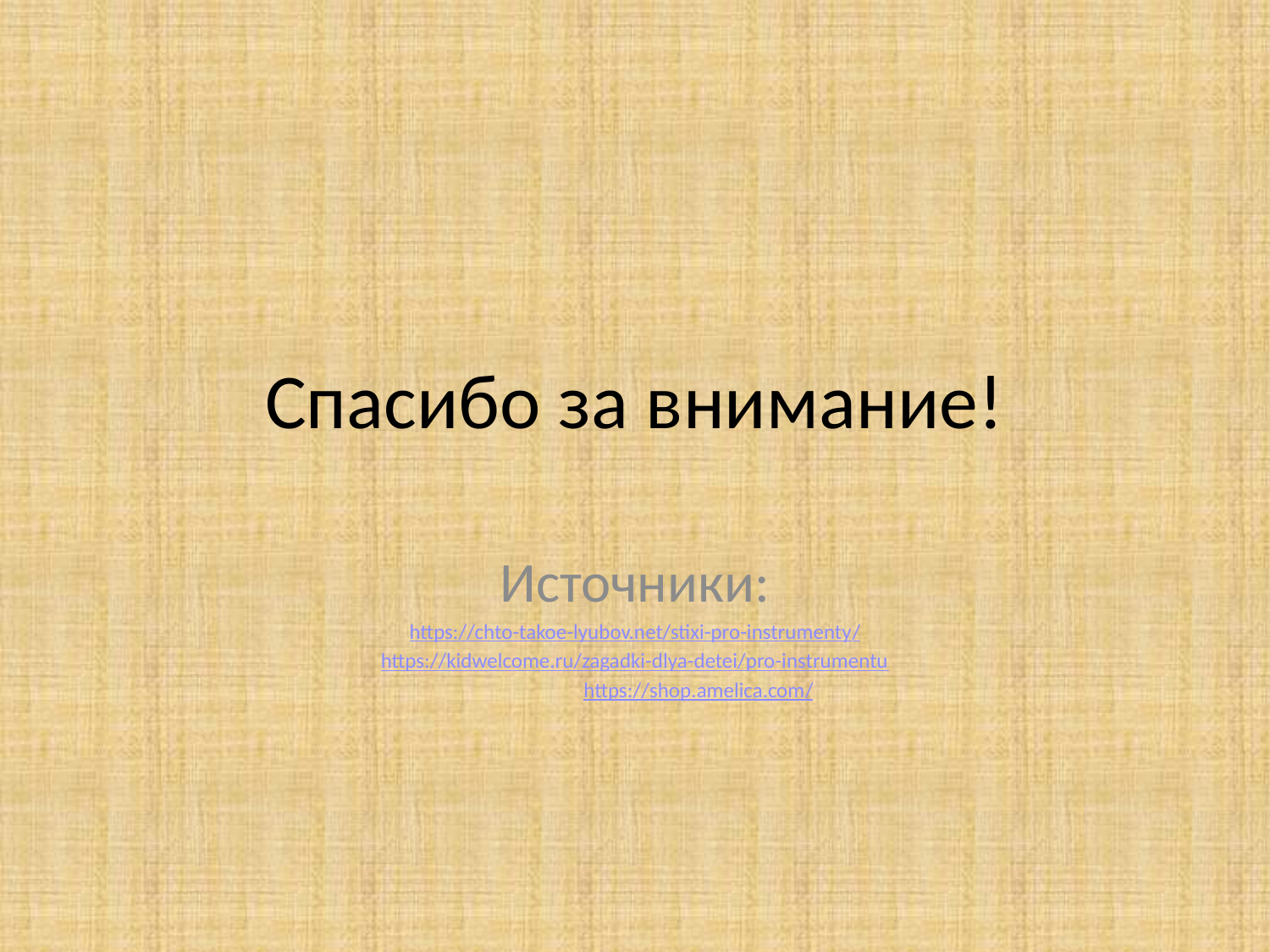

# Спасибо за внимание!
Источники:
https://chto-takoe-lyubov.net/stixi-pro-instrumenty/
https://kidwelcome.ru/zagadki-dlya-detei/pro-instrumentu
	https://shop.amelica.com/